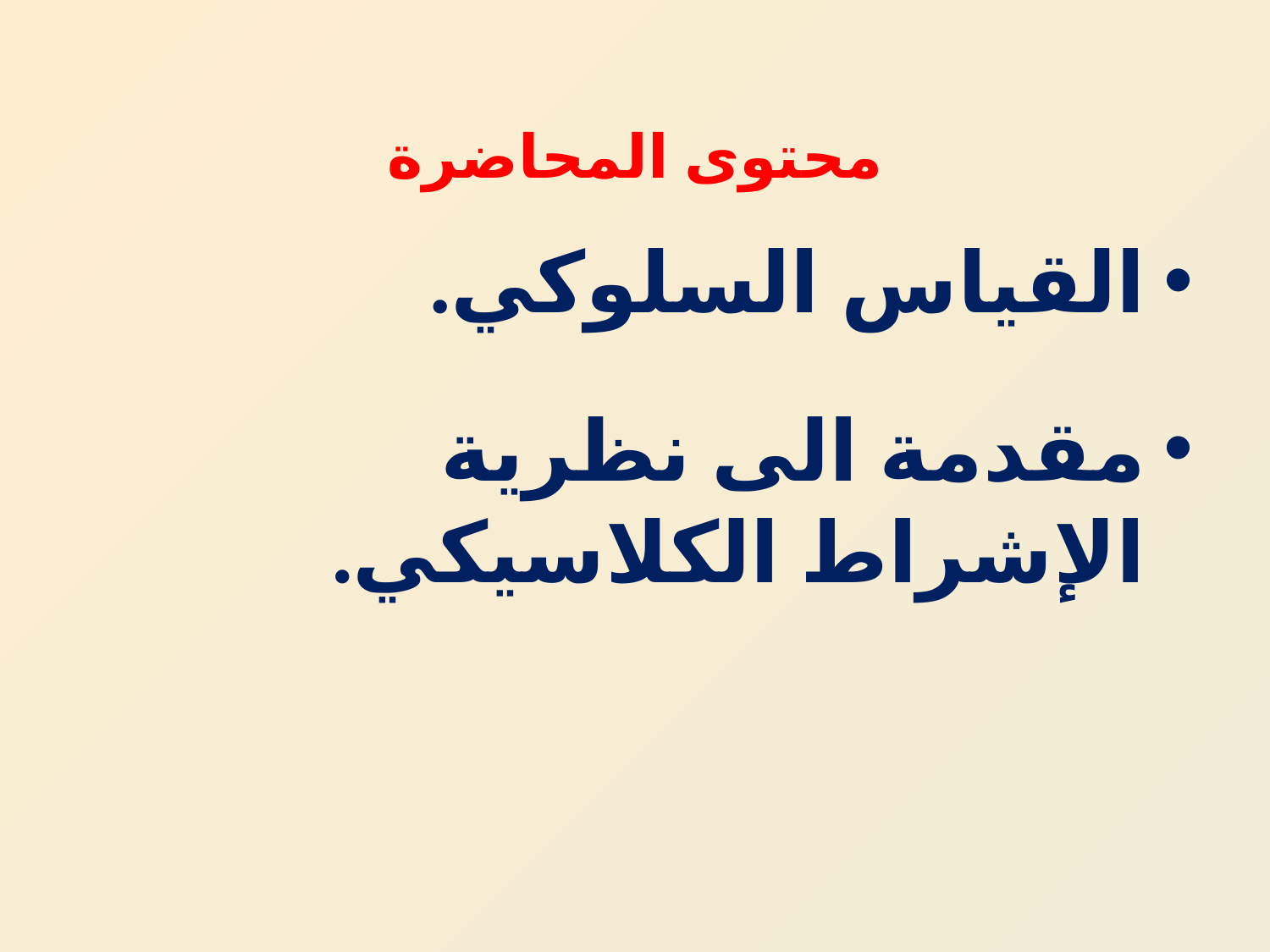

# محتوى المحاضرة
القياس السلوكي.

مقدمة الى نظرية الإشراط الكلاسيكي.